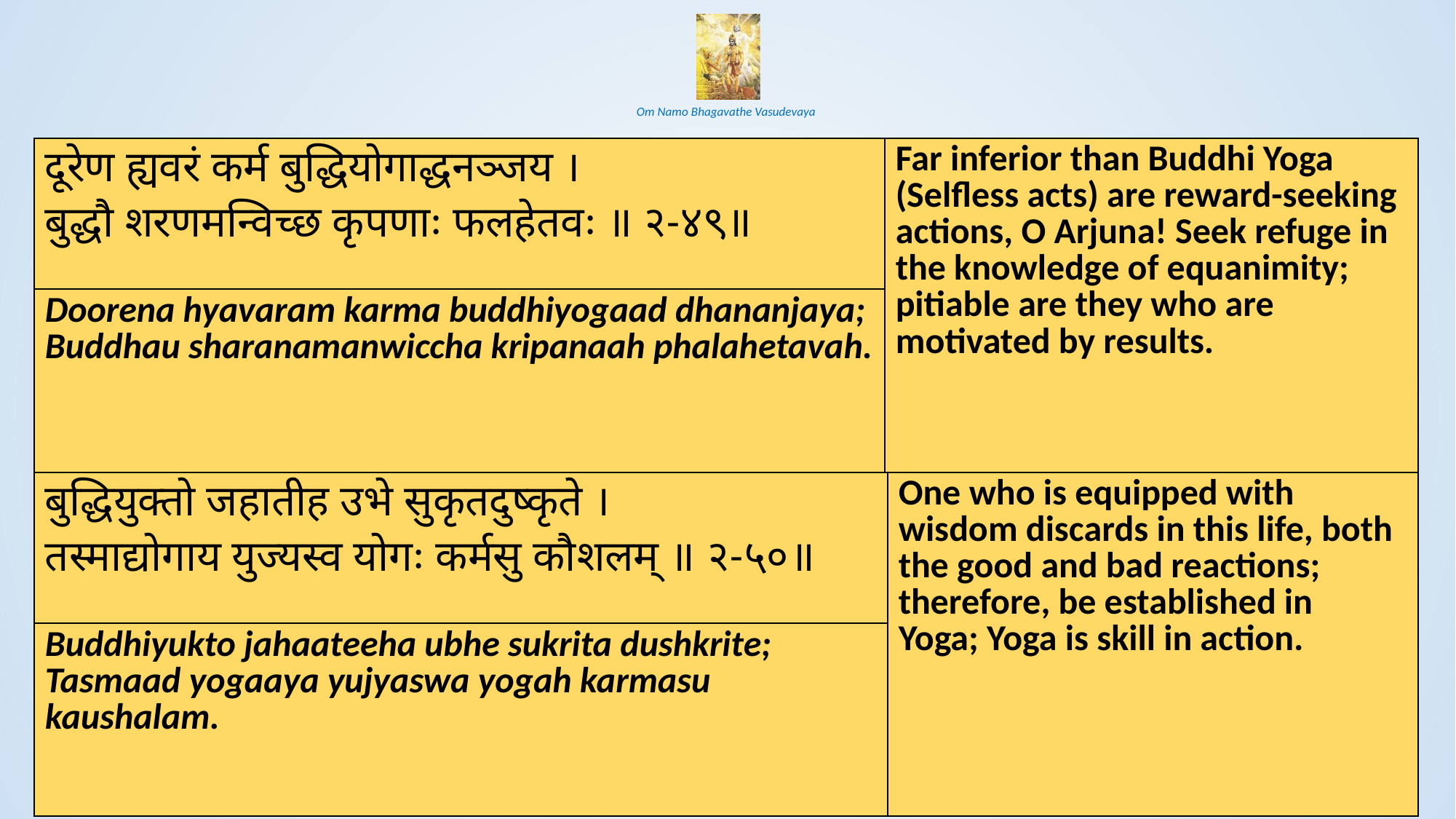

# Om Namo Bhagavathe Vasudevaya
| दूरेण ह्यवरं कर्म बुद्धियोगाद्धनञ्जय । बुद्धौ शरणमन्विच्छ कृपणाः फलहेतवः ॥ २-४९॥ | Far inferior than Buddhi Yoga (Selfless acts) are reward-seeking actions, O Arjuna! Seek refuge in the knowledge of equanimity; pitiable are they who are motivated by results. |
| --- | --- |
| Doorena hyavaram karma buddhiyogaad dhananjaya; Buddhau sharanamanwiccha kripanaah phalahetavah. |  |
| बुद्धियुक्तो जहातीह उभे सुकृतदुष्कृते । तस्माद्योगाय युज्यस्व योगः कर्मसु कौशलम् ॥ २-५०॥ | One who is equipped with wisdom discards in this life, both the good and bad reactions; therefore, be established in Yoga; Yoga is skill in action. |
| --- | --- |
| Buddhiyukto jahaateeha ubhe sukrita dushkrite; Tasmaad yogaaya yujyaswa yogah karmasu kaushalam. |  |